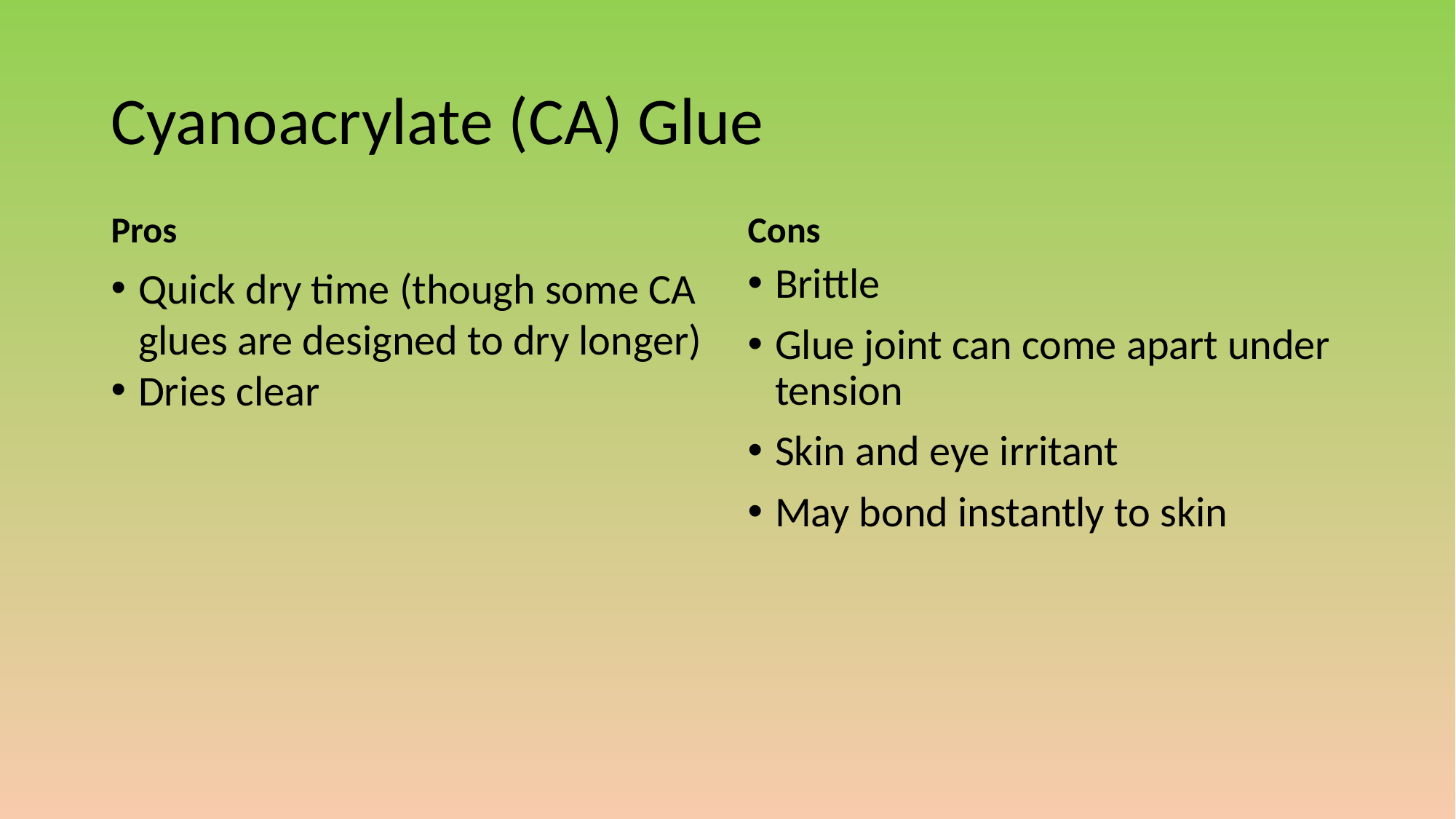

# Cyanoacrylate (CA) Glue
Pros
Cons
Quick dry time (though some CA glues are designed to dry longer)
Dries clear
Brittle
Glue joint can come apart under tension
Skin and eye irritant
May bond instantly to skin